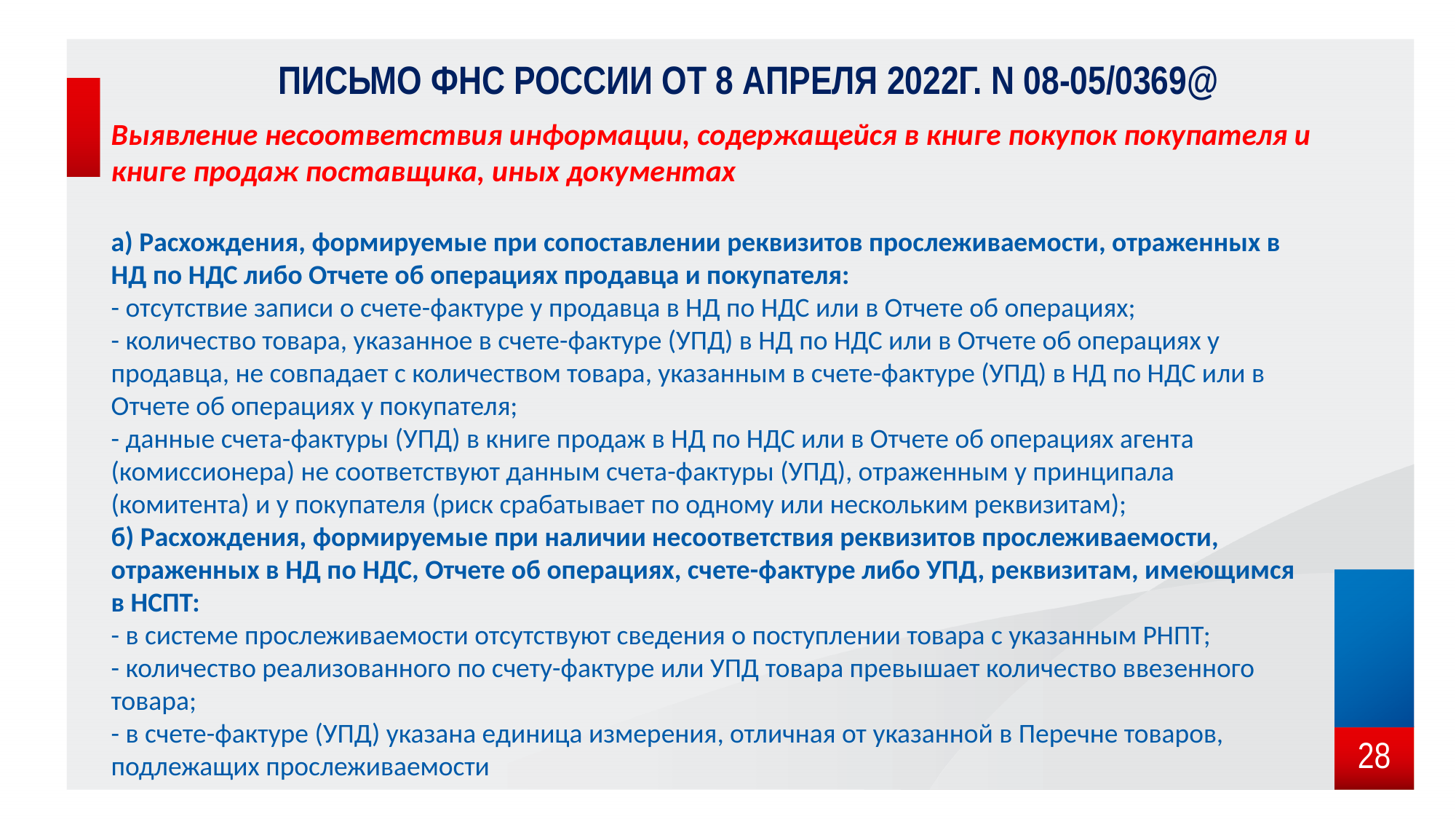

# Письмо ФНС России от 8 апреля 2022г. N 08-05/0369@
Выявление несоответствия информации, содержащейся в книге покупок покупателя и книге продаж поставщика, иных документах

а) Расхождения, формируемые при сопоставлении реквизитов прослеживаемости, отраженных в НД по НДС либо Отчете об операциях продавца и покупателя:
- отсутствие записи о счете-фактуре у продавца в НД по НДС или в Отчете об операциях;
- количество товара, указанное в счете-фактуре (УПД) в НД по НДС или в Отчете об операциях у продавца, не совпадает с количеством товара, указанным в счете-фактуре (УПД) в НД по НДС или в Отчете об операциях у покупателя;
- данные счета-фактуры (УПД) в книге продаж в НД по НДС или в Отчете об операциях агента (комиссионера) не соответствуют данным счета-фактуры (УПД), отраженным у принципала (комитента) и у покупателя (риск срабатывает по одному или нескольким реквизитам);
б) Расхождения, формируемые при наличии несоответствия реквизитов прослеживаемости, отраженных в НД по НДС, Отчете об операциях, счете-фактуре либо УПД, реквизитам, имеющимся в НСПТ:
- в системе прослеживаемости отсутствуют сведения о поступлении товара с указанным РНПТ;
- количество реализованного по счету-фактуре или УПД товара превышает количество ввезенного товара;
- в счете-фактуре (УПД) указана единица измерения, отличная от указанной в Перечне товаров, подлежащих прослеживаемости
28